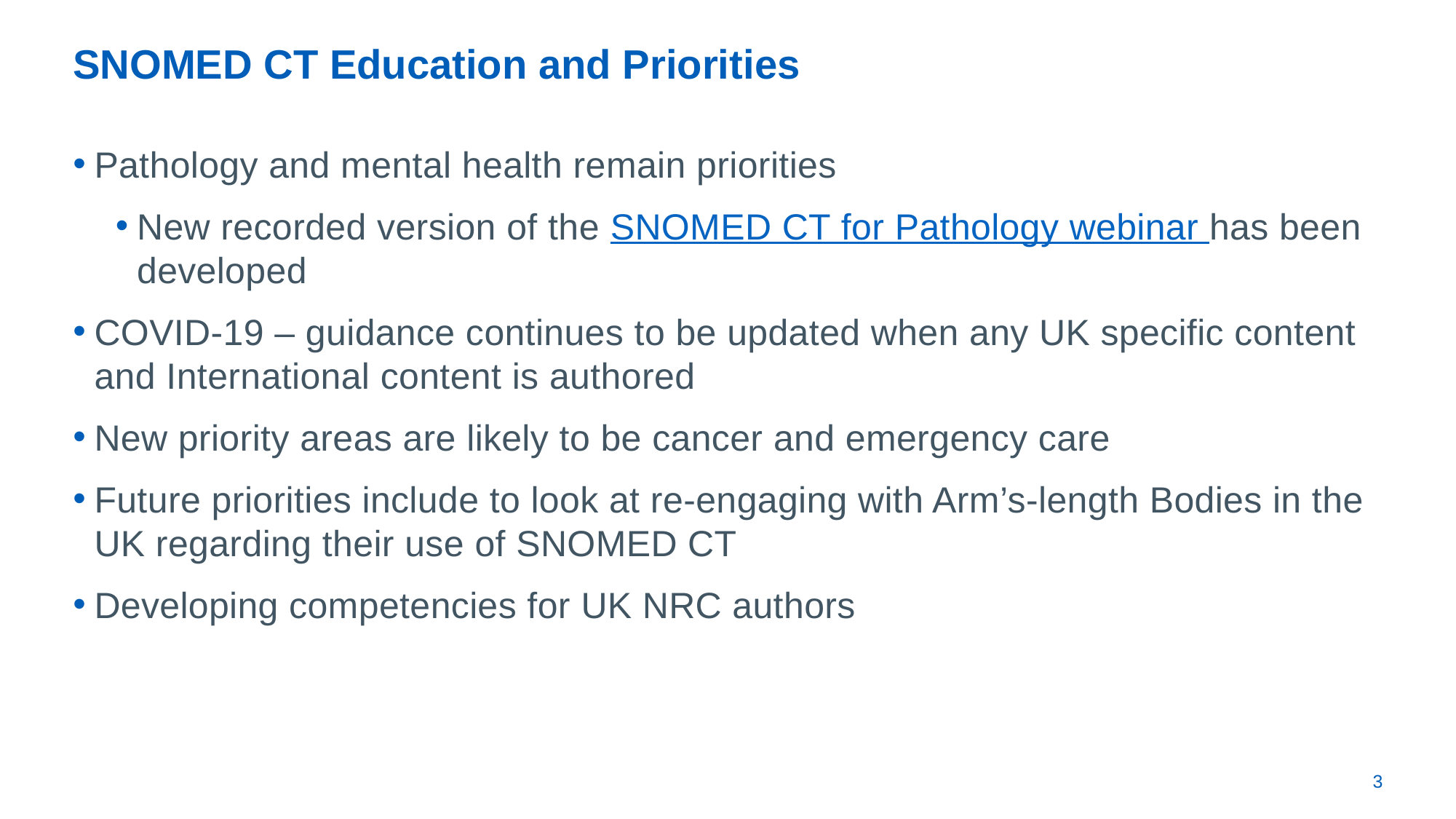

# SNOMED CT Education and Priorities
Pathology and mental health remain priorities
New recorded version of the SNOMED CT for Pathology webinar has been developed
COVID-19 – guidance continues to be updated when any UK specific content and International content is authored
New priority areas are likely to be cancer and emergency care
Future priorities include to look at re-engaging with Arm’s-length Bodies in the UK regarding their use of SNOMED CT
Developing competencies for UK NRC authors

3